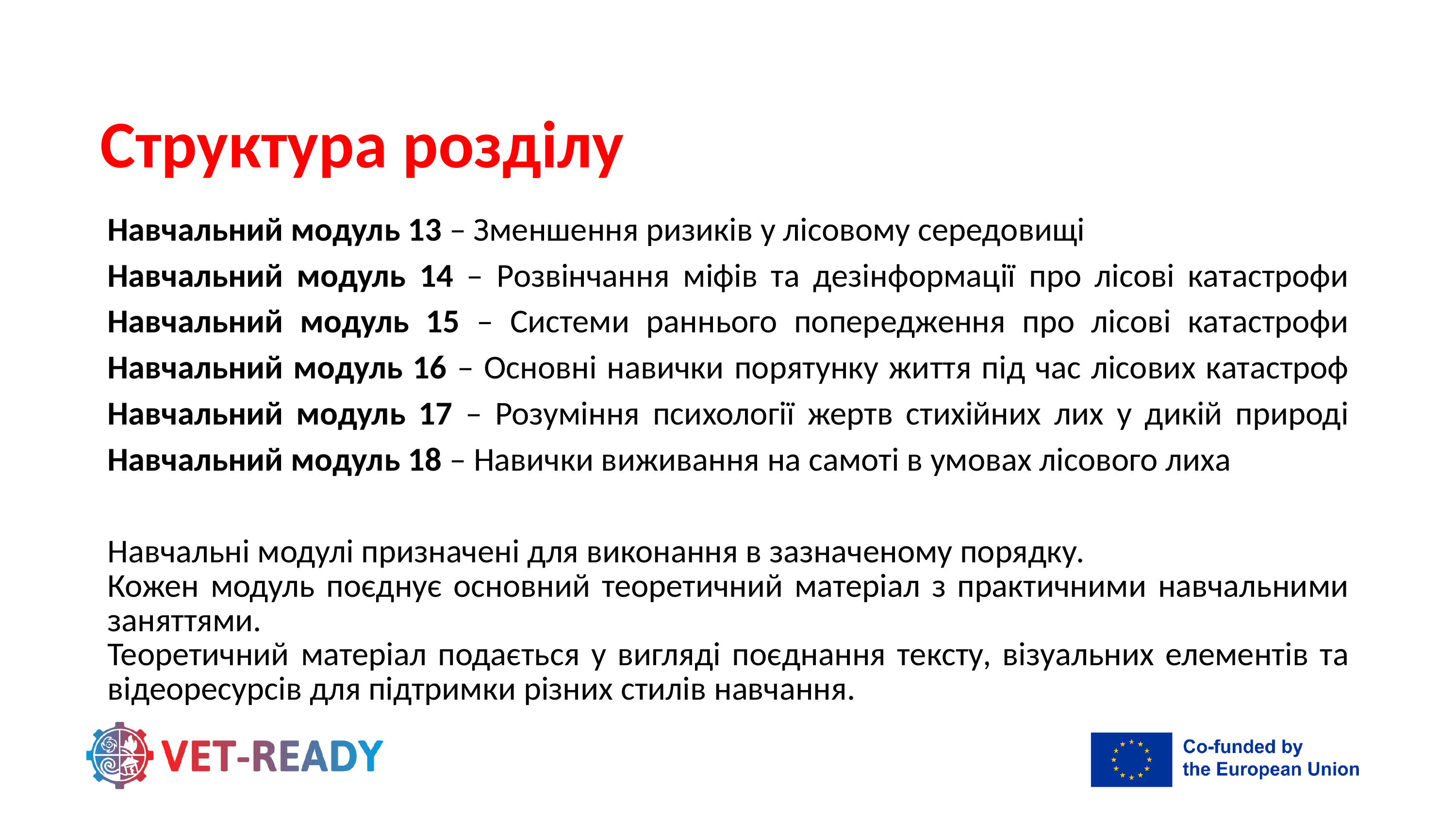

Структура розділу
Навчальний модуль 13 – Зменшення ризиків у лісовому середовищі
Навчальний модуль 14 – Розвінчання міфів та дезінформації про лісові катастрофи Навчальний модуль 15 – Системи раннього попередження про лісові катастрофи Навчальний модуль 16 – Основні навички порятунку життя під час лісових катастроф Навчальний модуль 17 – Розуміння психології жертв стихійних лих у дикій природі Навчальний модуль 18 – Навички виживання на самоті в умовах лісового лиха

Навчальні модулі призначені для виконання в зазначеному порядку.
Кожен модуль поєднує основний теоретичний матеріал з практичними навчальними заняттями.
Теоретичний матеріал подається у вигляді поєднання тексту, візуальних елементів та відеоресурсів для підтримки різних стилів навчання.